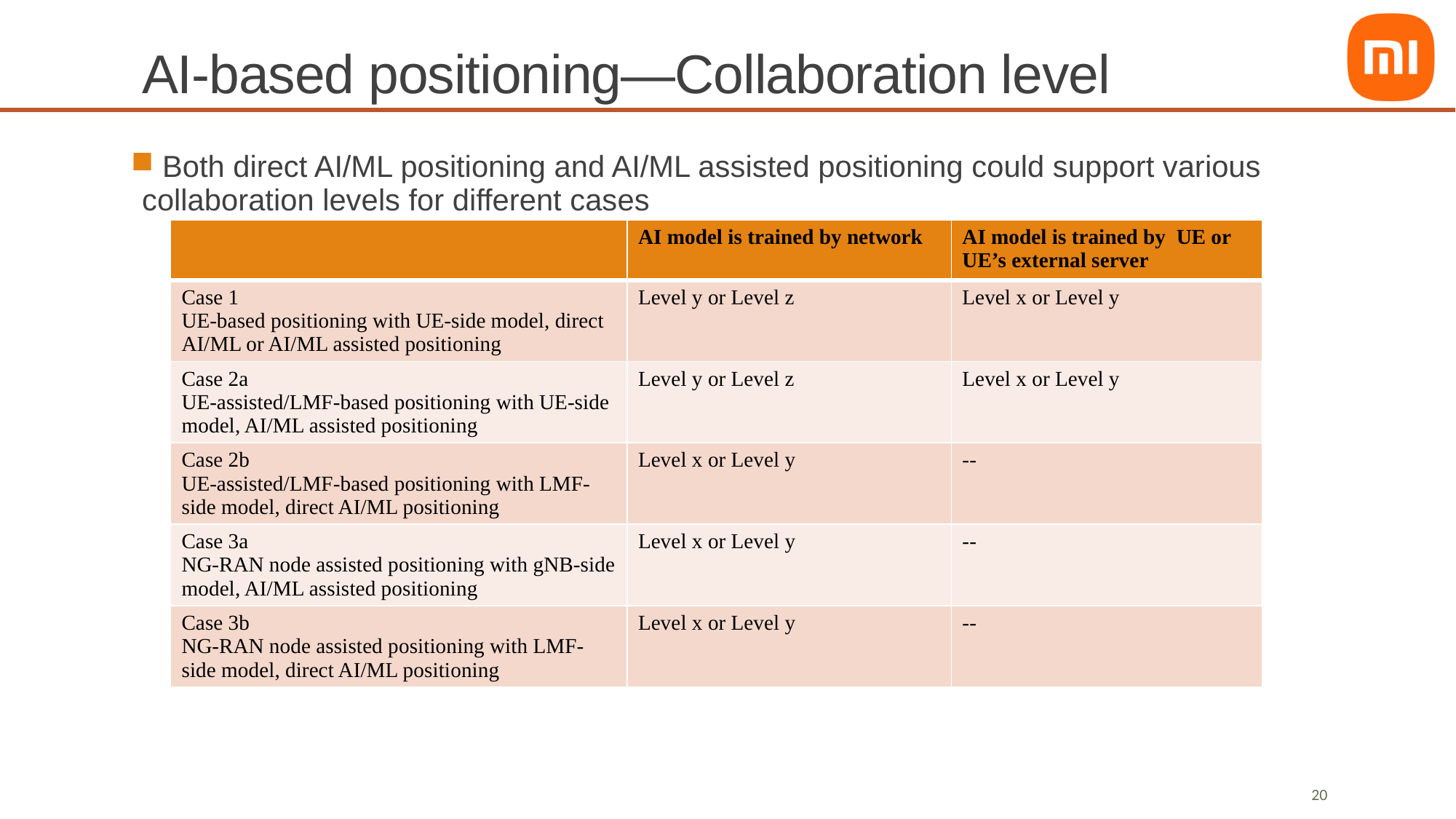

# AI-based positioning—Collaboration level
 Both direct AI/ML positioning and AI/ML assisted positioning could support various collaboration levels for different cases
|  | AI model is trained by network | AI model is trained by UE or UE’s external server |
| --- | --- | --- |
| Case 1 UE-based positioning with UE-side model, direct AI/ML or AI/ML assisted positioning | Level y or Level z | Level x or Level y |
| Case 2a UE-assisted/LMF-based positioning with UE-side model, AI/ML assisted positioning | Level y or Level z | Level x or Level y |
| Case 2b UE-assisted/LMF-based positioning with LMF-side model, direct AI/ML positioning | Level x or Level y | -- |
| Case 3a NG-RAN node assisted positioning with gNB-side model, AI/ML assisted positioning | Level x or Level y | -- |
| Case 3b NG-RAN node assisted positioning with LMF-side model, direct AI/ML positioning | Level x or Level y | -- |